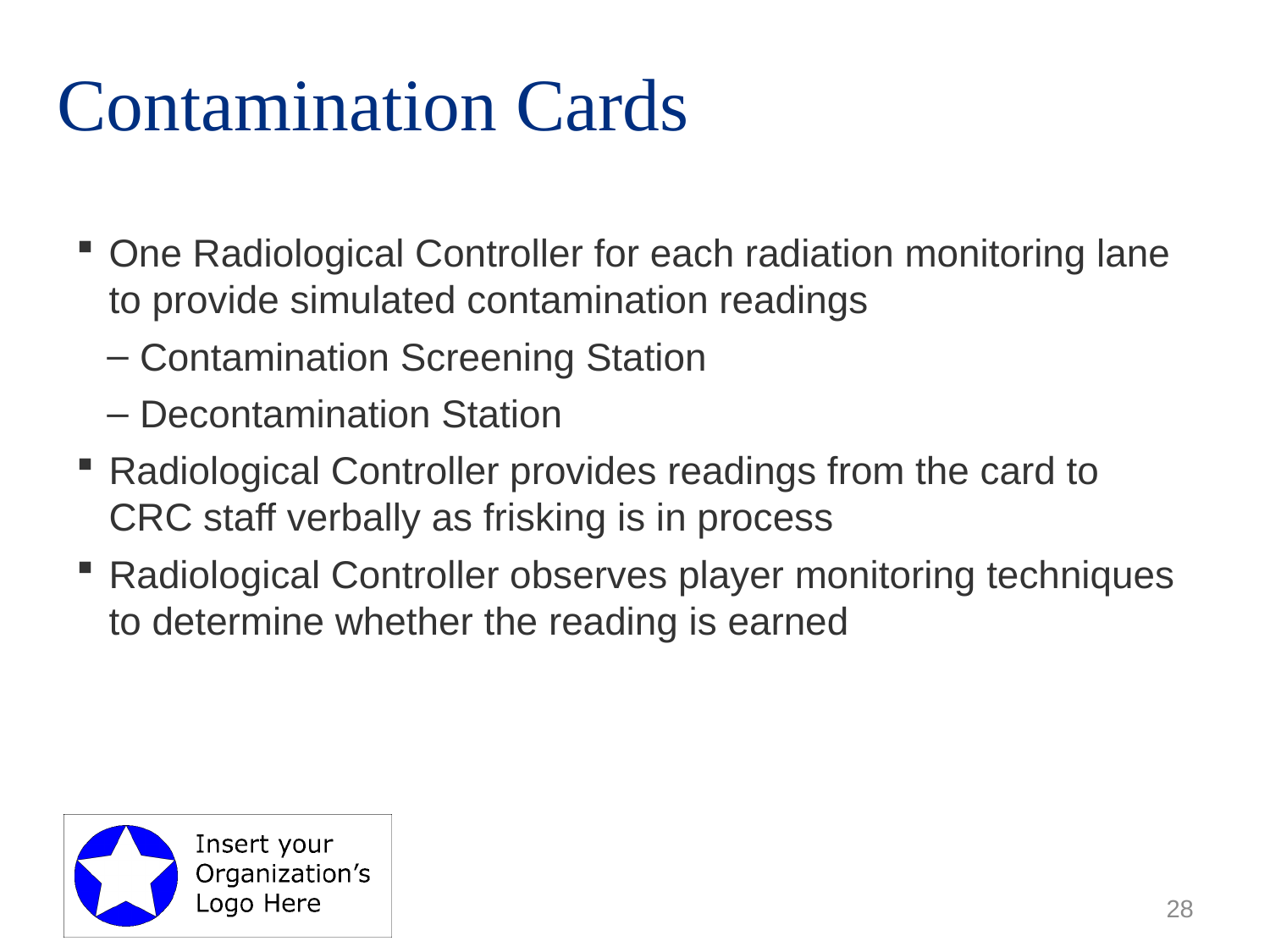

# Contamination Cards
One Radiological Controller for each radiation monitoring lane to provide simulated contamination readings
Contamination Screening Station
Decontamination Station
Radiological Controller provides readings from the card to CRC staff verbally as frisking is in process
Radiological Controller observes player monitoring techniques to determine whether the reading is earned

28